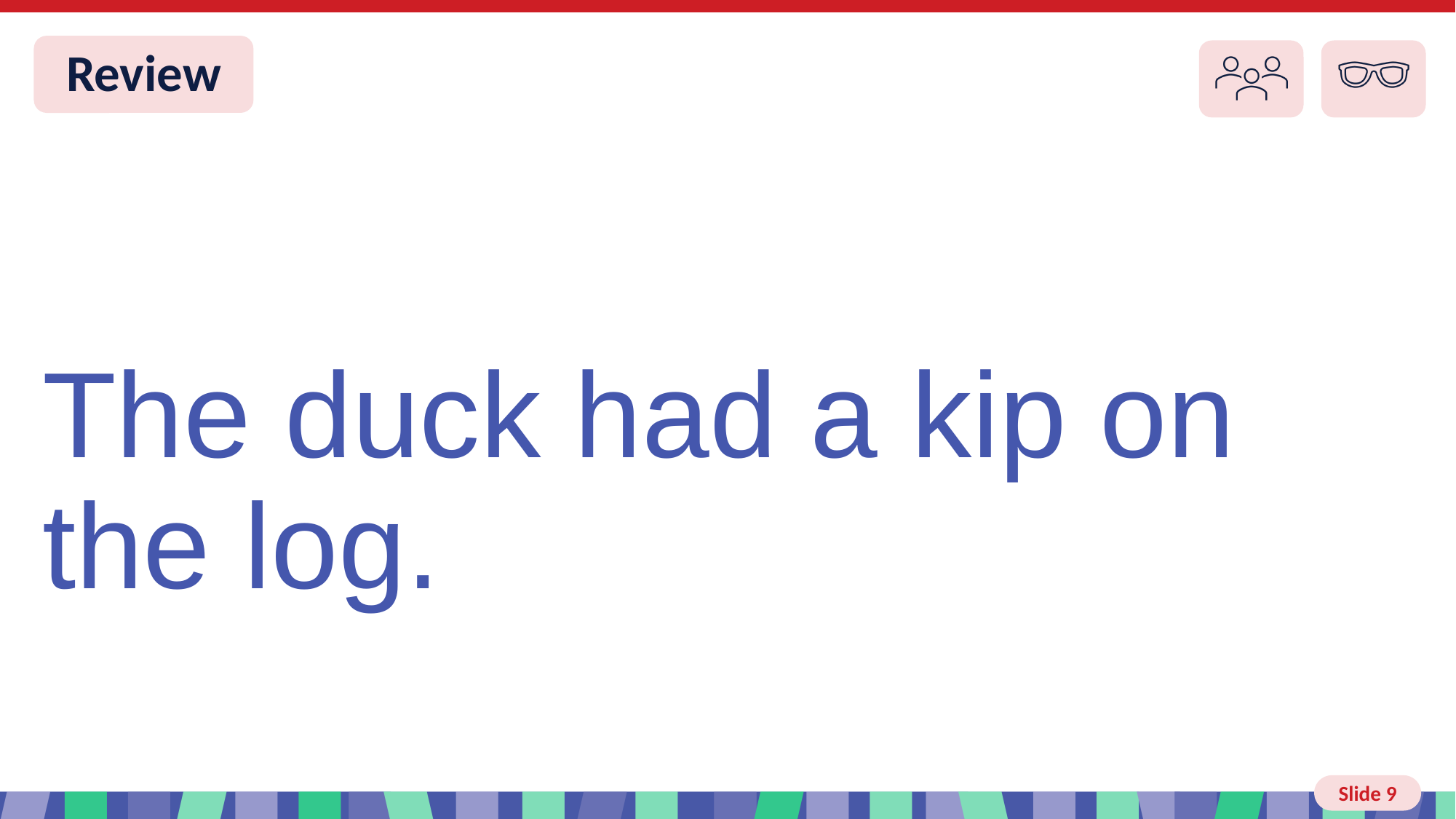

# Slide 9 Review
The duck had a kip on the log.